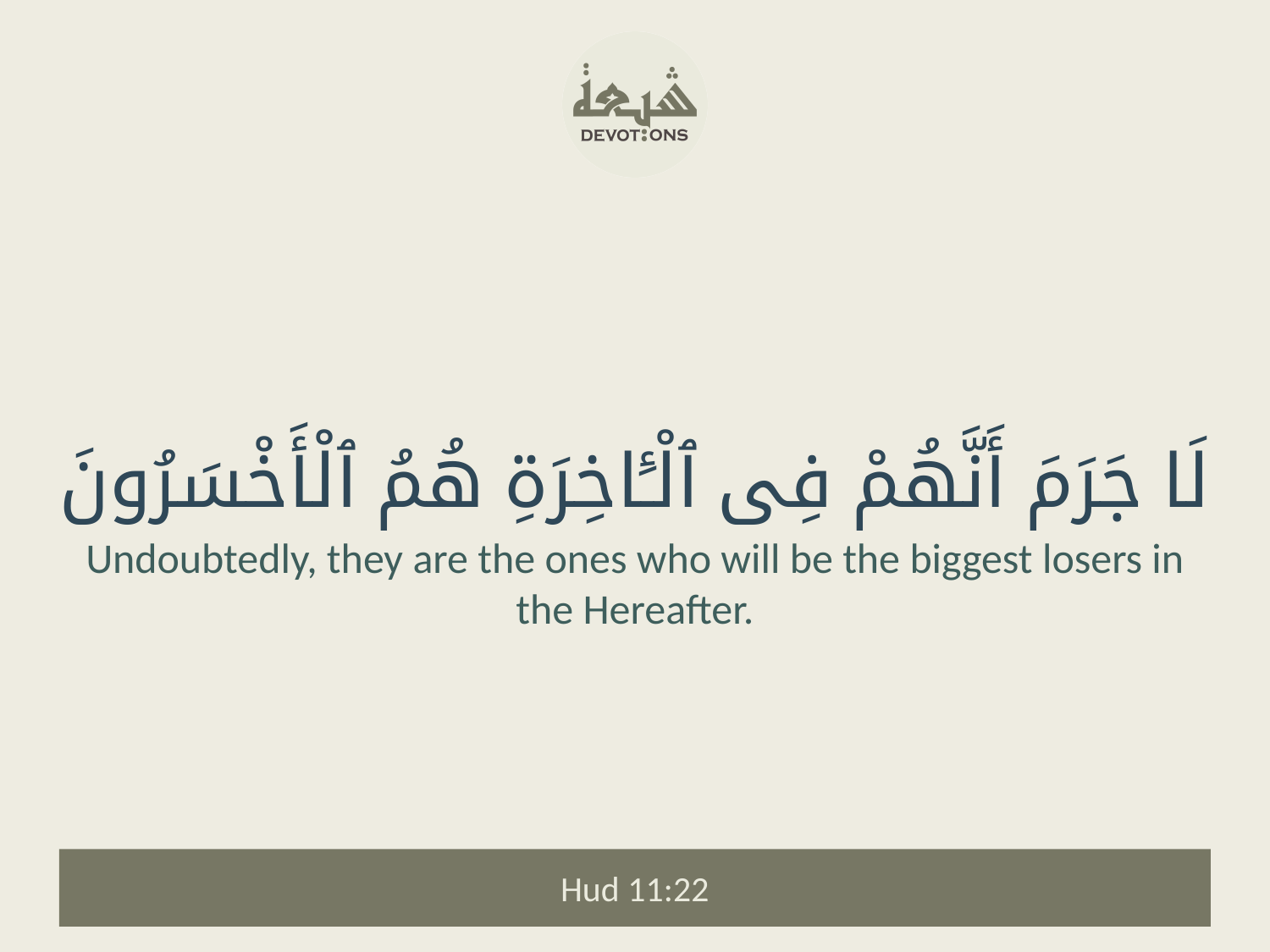

لَا جَرَمَ أَنَّهُمْ فِى ٱلْـَٔاخِرَةِ هُمُ ٱلْأَخْسَرُونَ
Undoubtedly, they are the ones who will be the biggest losers in the Hereafter.
Hud 11:22